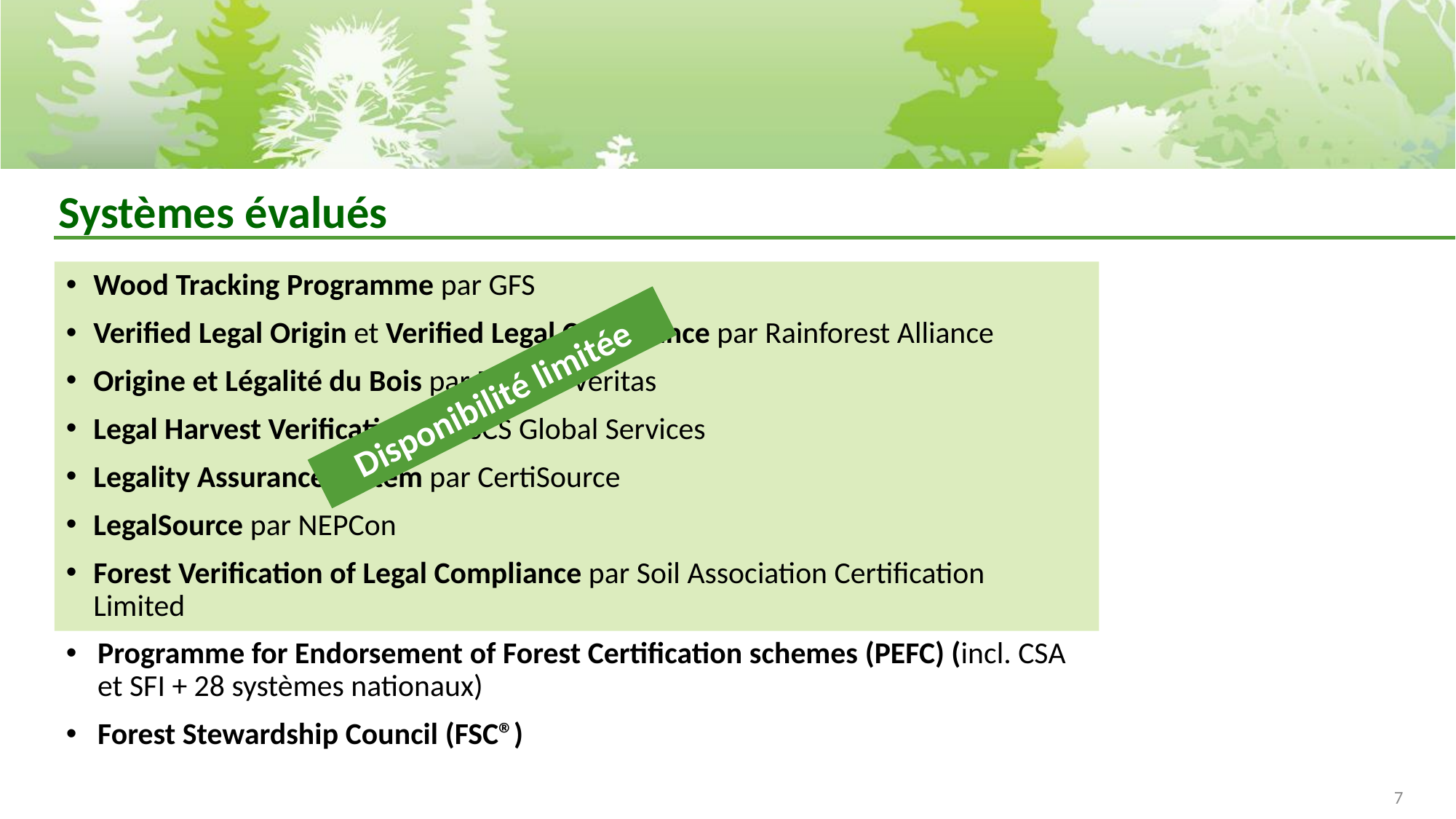

# Systèmes évalués

Wood Tracking Programme par GFS
Verified Legal Origin et Verified Legal Compliance par Rainforest Alliance
Origine et Légalité du Bois par Bureau Veritas
Legal Harvest Verification par SCS Global Services
Legality Assurance System par CertiSource
LegalSource par NEPCon
Forest Verification of Legal Compliance par Soil Association Certification Limited
Programme for Endorsement of Forest Certification schemes (PEFC) (incl. CSA et SFI + 28 systèmes nationaux)
Forest Stewardship Council (FSC®)

Disponibilité limitée
7